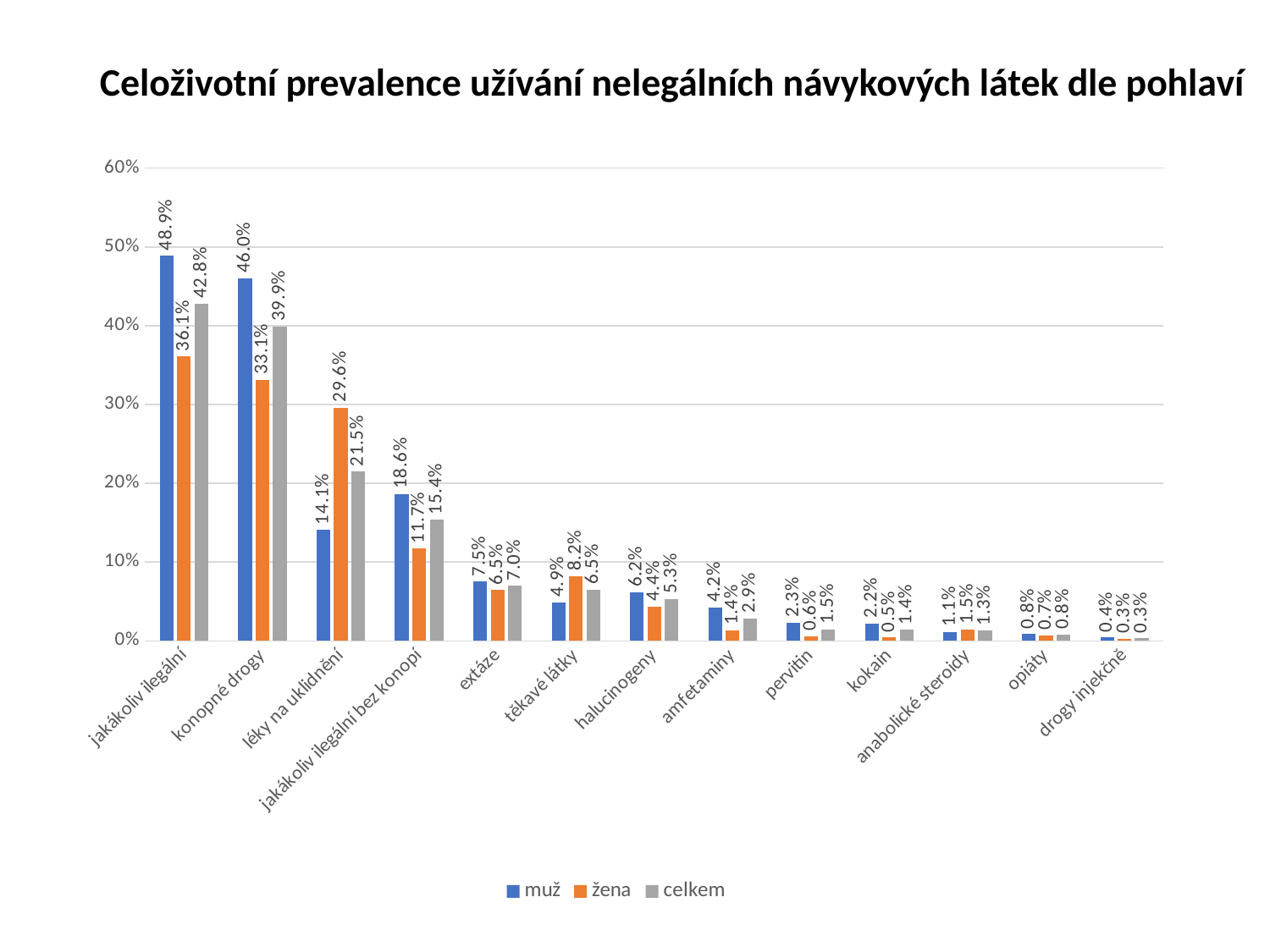

Celoživotní prevalence užívání nelegálních návykových látek dle pohlaví

### Chart

| Category | muž | žena | celkem |
|---|---|---|---|
| jakákoliv ilegální | 0.489018846295506 | 0.36083425922930007 | 0.4282055473433381 |
| konopné drogy | 0.4601230284195998 | 0.33125543742967956 | 0.39907897363237604 |
| léky na uklidnění | 0.14117391164976442 | 0.29623438332849344 | 0.21475035114891403 |
| jakákoliv ilegální bez konopí | 0.18646798024952513 | 0.11735630433572142 | 0.15368003667046662 |
| extáze | 0.07513669519728584 | 0.06477456368863609 | 0.07020837922815315 |
| těkavé látky | 0.04901739938334905 | 0.0823952235746594 | 0.06488766704145606 |
| halucinogeny | 0.06176709752218186 | 0.04365446975101376 | 0.05314307255638793 |
| amfetaminy | 0.042250804163159225 | 0.013527831249784966 | 0.028538723201512576 |
| pervitin | 0.022948869067377302 | 0.005803561959543801 | 0.01478998028084682 |
| kokain | 0.022156200907106124 | 0.004524059170371963 | 0.013845647519792208 |
| anabolické steroidy | 0.011261954054279301 | 0.014714225949659956 | 0.012893103363943908 |
| opiáty | 0.008454243314743858 | 0.007110971590184188 | 0.007808567571885636 |
| drogy injekčně | 0.004111176337875927 | 0.002610808353464356 | 0.0033985781043659167 |